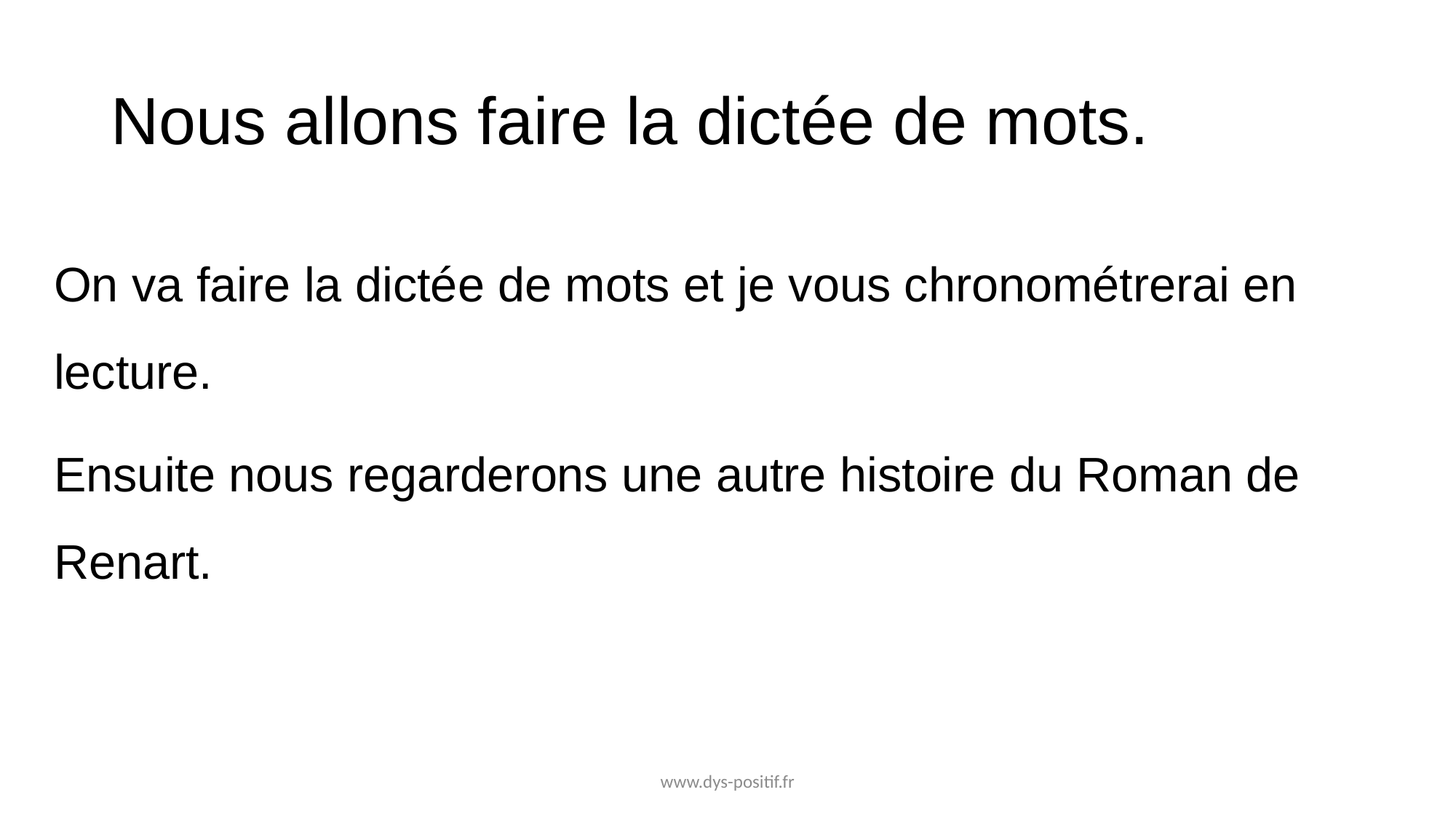

# Nous allons faire la dictée de mots.
On va faire la dictée de mots et je vous chronométrerai en lecture.
Ensuite nous regarderons une autre histoire du Roman de Renart.

www.dys-positif.fr